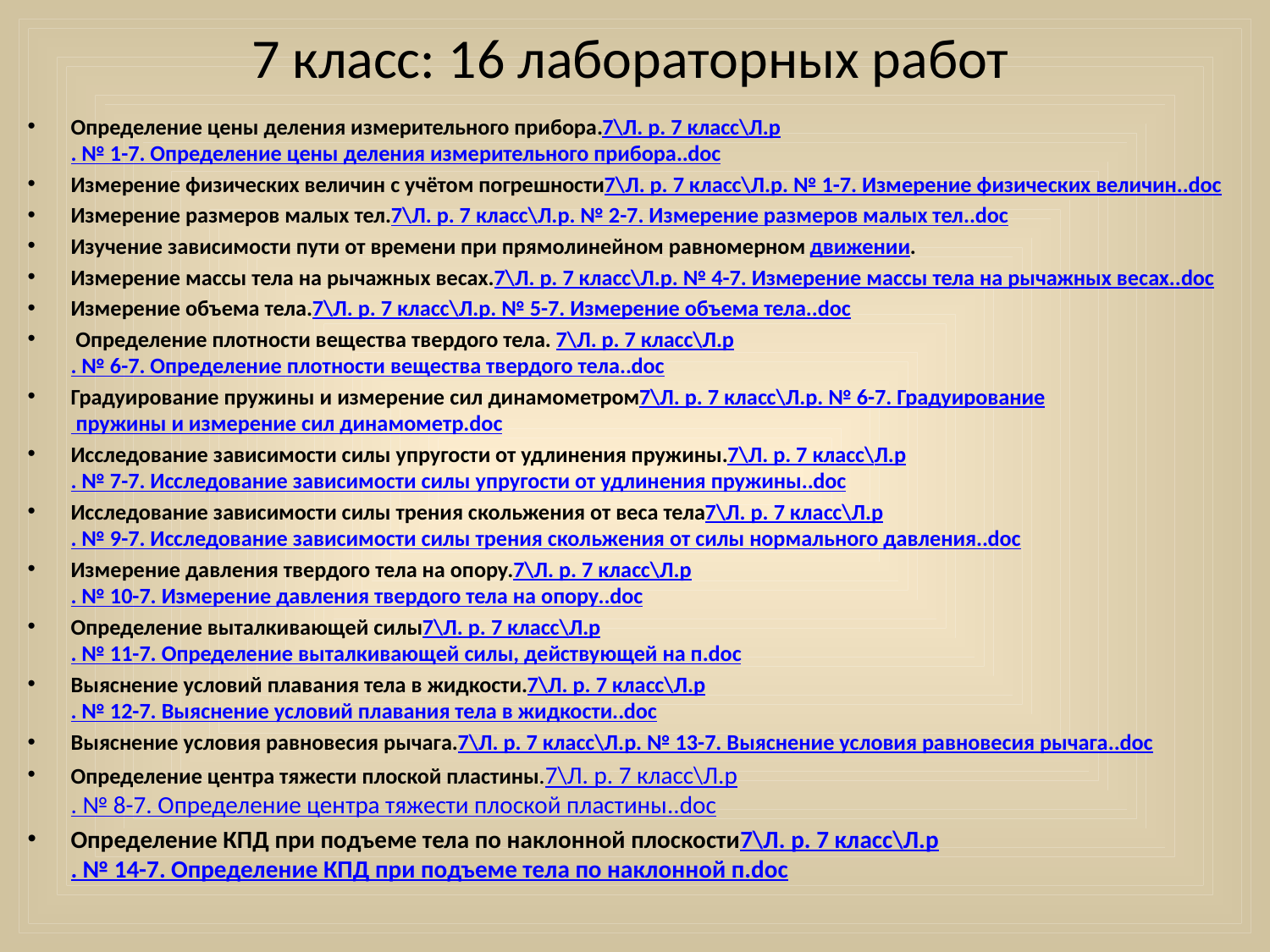

# 7 класс: 16 лабораторных работ
Определение цены деления измерительного прибора.7\Л. р. 7 класс\Л.р. № 1-7. Определение цены деления измерительного прибора..doc
Измерение физических величин с учётом погрешности7\Л. р. 7 класс\Л.р. № 1-7. Измерение физических величин..doc
Измерение размеров малых тел.7\Л. р. 7 класс\Л.р. № 2-7. Измерение размеров малых тел..doc
Изучение зависимости пути от времени при прямолинейном равномерном движении.
Измерение массы тела на рычажных весах.7\Л. р. 7 класс\Л.р. № 4-7. Измерение массы тела на рычажных весах..doc
Измерение объема тела.7\Л. р. 7 класс\Л.р. № 5-7. Измерение объема тела..doc
 Определение плотности вещества твердого тела. 7\Л. р. 7 класс\Л.р. № 6-7. Определение плотности вещества твердого тела..doc
Градуирование пружины и измерение сил динамометром7\Л. р. 7 класс\Л.р. № 6-7. Градуирование пружины и измерение сил динамометр.doc
Исследование зависимости силы упругости от удлинения пружины.7\Л. р. 7 класс\Л.р. № 7-7. Исследование зависимости силы упругости от удлинения пружины..doc
Исследование зависимости силы трения скольжения от веса тела7\Л. р. 7 класс\Л.р. № 9-7. Исследование зависимости силы трения скольжения от силы нормального давления..doc
Измерение давления твердого тела на опору.7\Л. р. 7 класс\Л.р. № 10-7. Измерение давления твердого тела на опору..doc
Определение выталкивающей силы7\Л. р. 7 класс\Л.р. № 11-7. Определение выталкивающей силы, действующей на п.doc
Выяснение условий плавания тела в жидкости.7\Л. р. 7 класс\Л.р. № 12-7. Выяснение условий плавания тела в жидкости..doc
Выяснение условия равновесия рычага.7\Л. р. 7 класс\Л.р. № 13-7. Выяснение условия равновесия рычага..doc
Определение центра тяжести плоской пластины.7\Л. р. 7 класс\Л.р. № 8-7. Определение центра тяжести плоской пластины..doc
Определение КПД при подъеме тела по наклонной плоскости7\Л. р. 7 класс\Л.р. № 14-7. Определение КПД при подъеме тела по наклонной п.doc